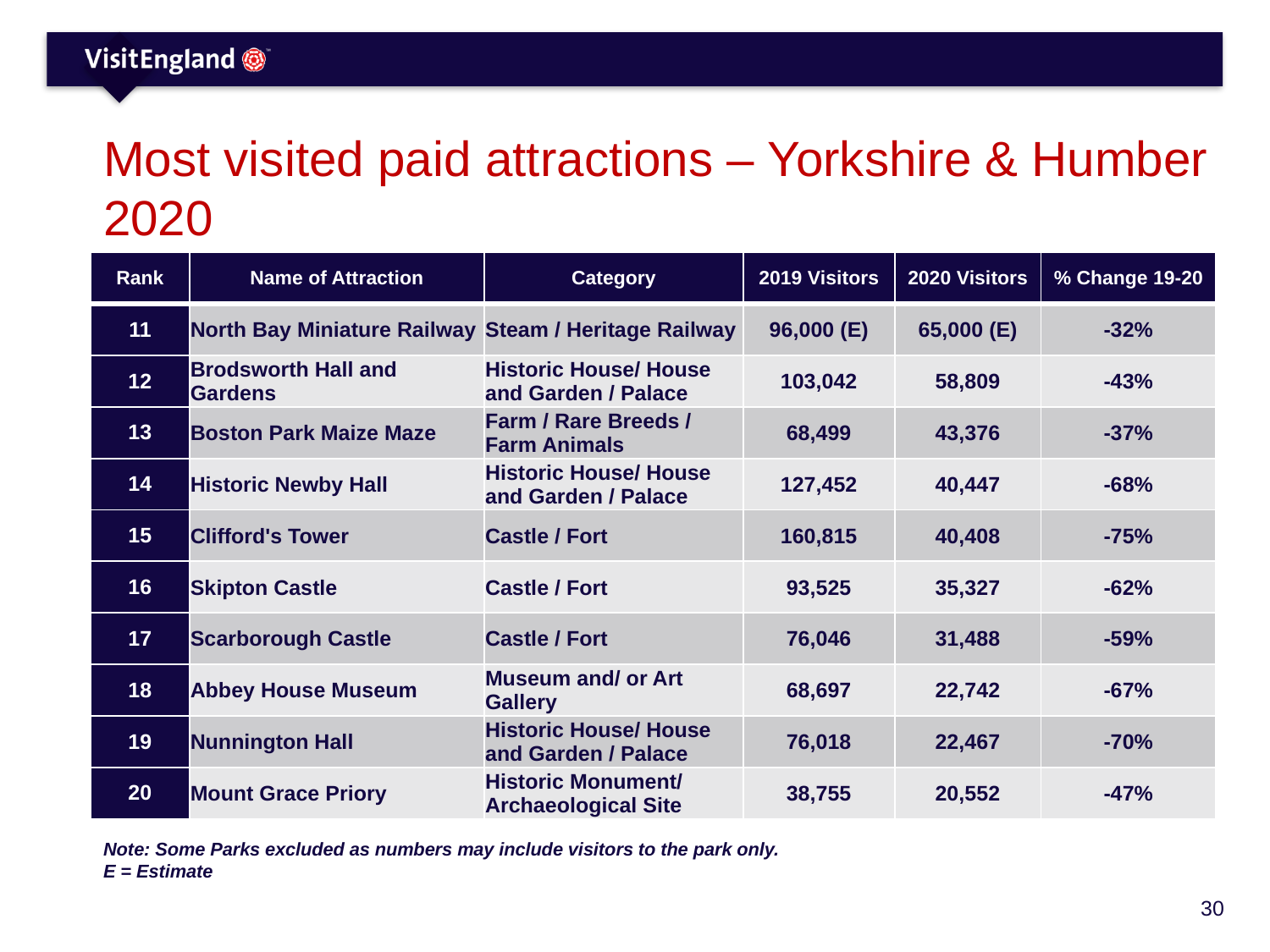

# Most visited paid attractions – Yorkshire & Humber 2020 (2/2)
| Rank | Name of Attraction | Category | 2019 Visitors | 2020 Visitors | % Change 19-20 |
| --- | --- | --- | --- | --- | --- |
| 11 | North Bay Miniature Railway | Steam / Heritage Railway | 96,000 (E) | 65,000 (E) | -32% |
| 12 | Brodsworth Hall and Gardens | Historic House/ House and Garden / Palace | 103,042 | 58,809 | -43% |
| 13 | Boston Park Maize Maze | Farm / Rare Breeds / Farm Animals | 68,499 | 43,376 | -37% |
| 14 | Historic Newby Hall | Historic House/ House and Garden / Palace | 127,452 | 40,447 | -68% |
| 15 | Clifford's Tower | Castle / Fort | 160,815 | 40,408 | -75% |
| 16 | Skipton Castle | Castle / Fort | 93,525 | 35,327 | -62% |
| 17 | Scarborough Castle | Castle / Fort | 76,046 | 31,488 | -59% |
| 18 | Abbey House Museum | Museum and/ or Art Gallery | 68,697 | 22,742 | -67% |
| 19 | Nunnington Hall | Historic House/ House and Garden / Palace | 76,018 | 22,467 | -70% |
| 20 | Mount Grace Priory | Historic Monument/ Archaeological Site | 38,755 | 20,552 | -47% |
Note: Some Parks excluded as numbers may include visitors to the park only.
E = Estimate